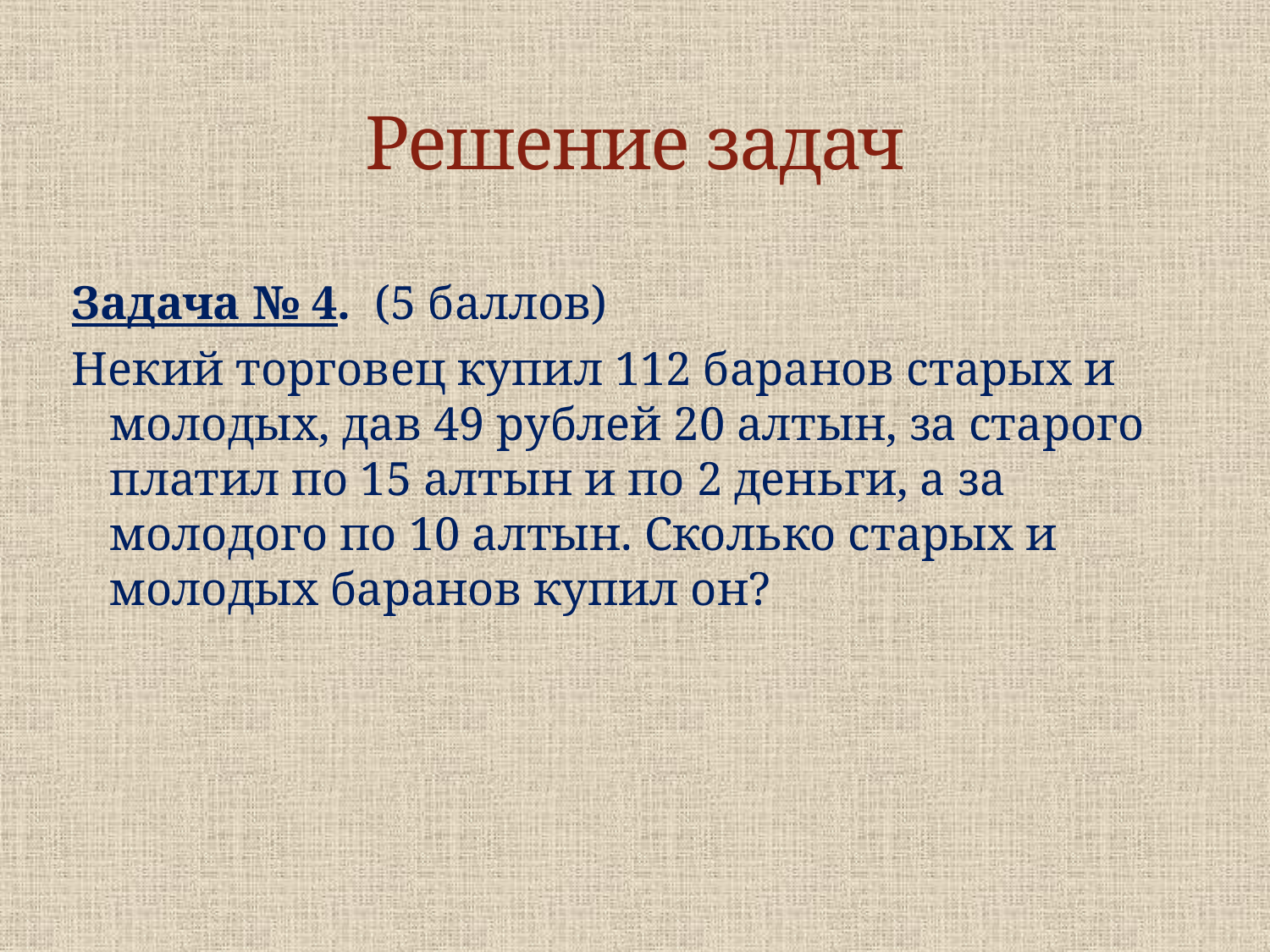

# Решение задач
Задача № 4.  (5 баллов)
Некий торговец купил 112 баранов старых и молодых, дав 49 рублей 20 алтын, за старого платил по 15 алтын и по 2 деньги, а за молодого по 10 алтын. Сколько старых и молодых баранов купил он?